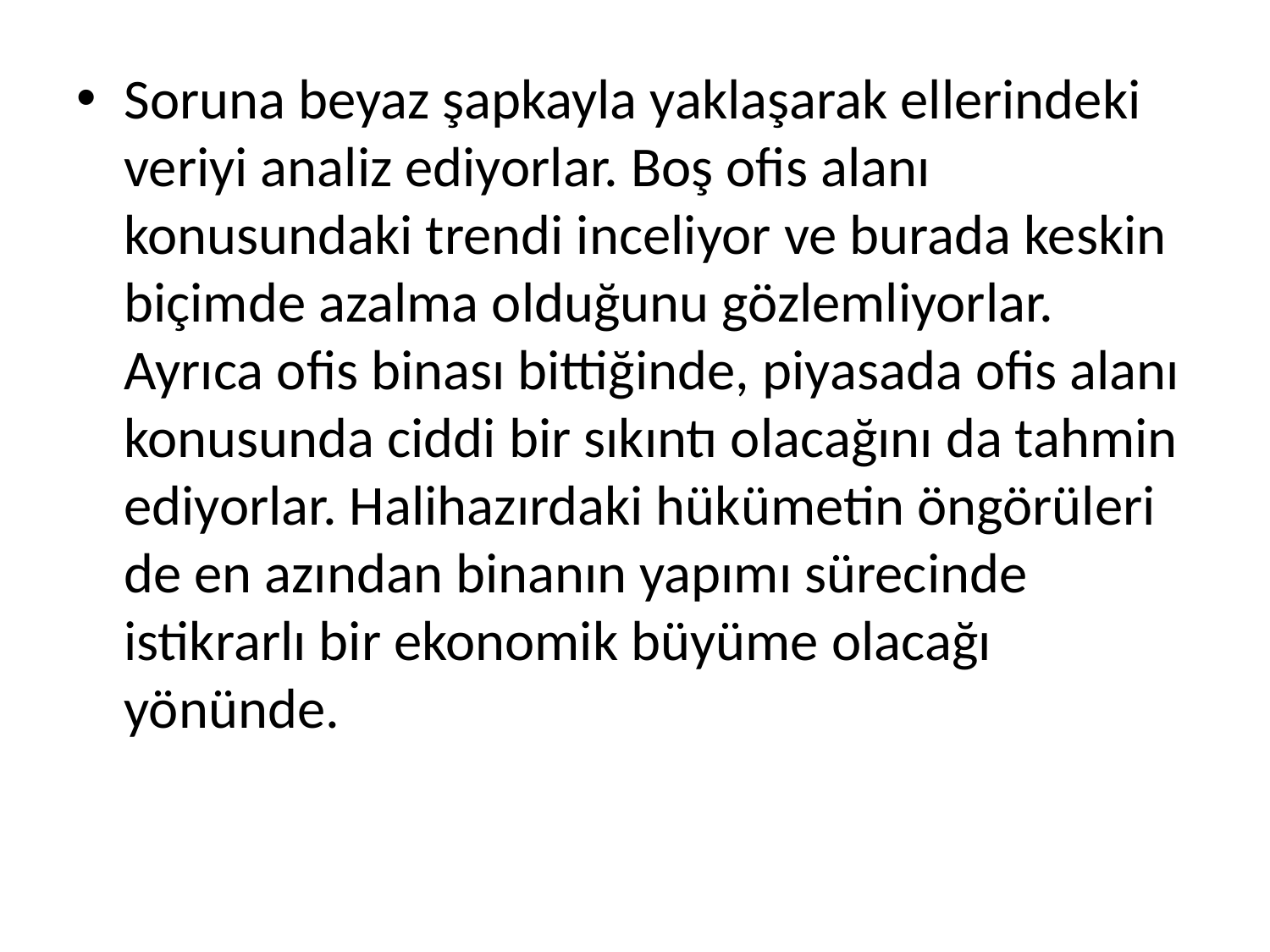

Soruna beyaz şapkayla yaklaşarak ellerindeki veriyi analiz ediyorlar. Boş ofis alanı konusundaki trendi inceliyor ve burada keskin biçimde azalma olduğunu gözlemliyorlar. Ayrıca ofis binası bittiğinde, piyasada ofis alanı konusunda ciddi bir sıkıntı olacağını da tahmin ediyorlar. Halihazırdaki hükümetin öngörüleri de en azından binanın yapımı sürecinde istikrarlı bir ekonomik büyüme olacağı yönünde.